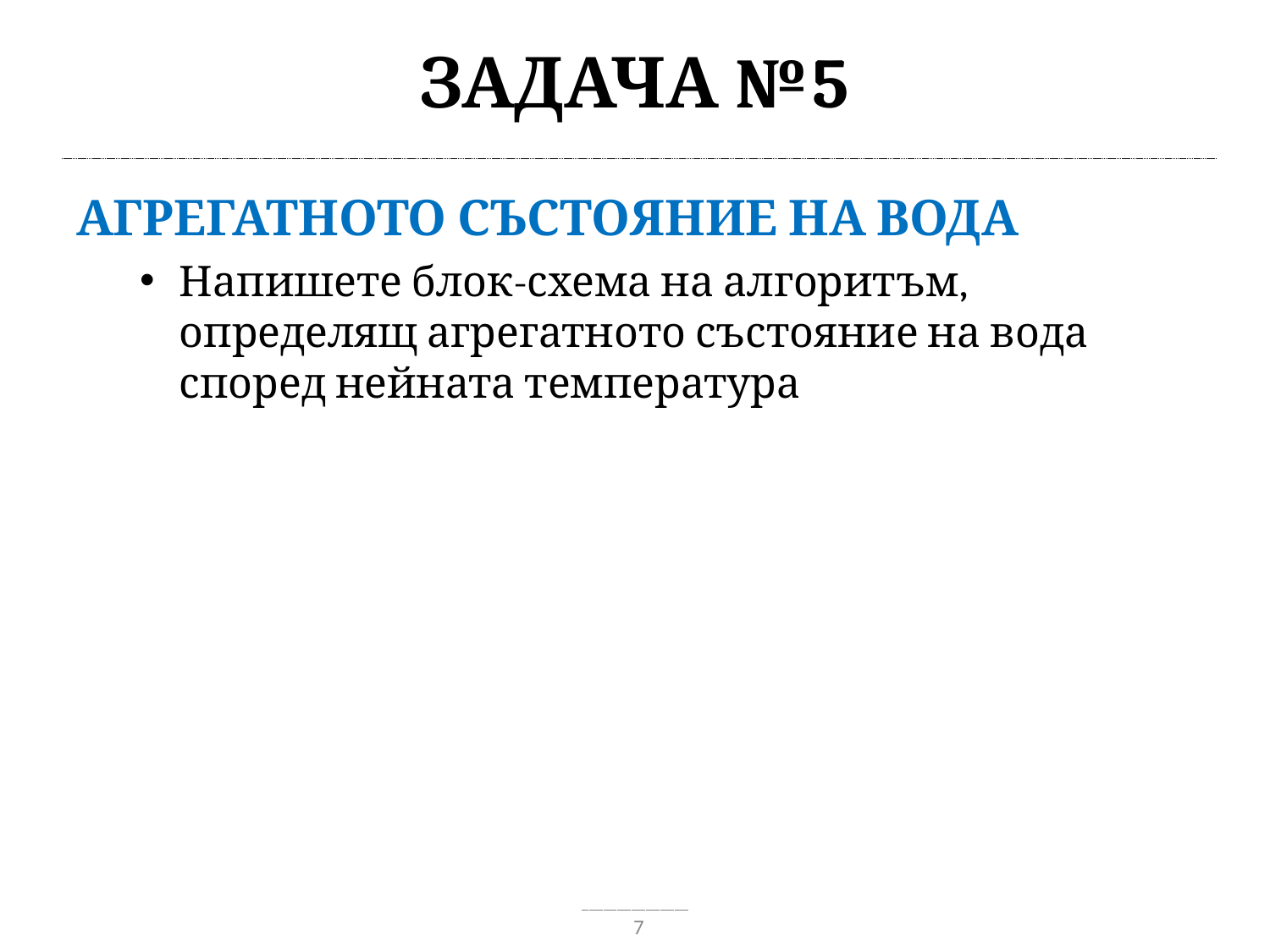

# Задача №5
Агрегатното състояние на вода
Напишете блок-схема на алгоритъм, определящ агрегатното състояние на вода според нейната температура
7